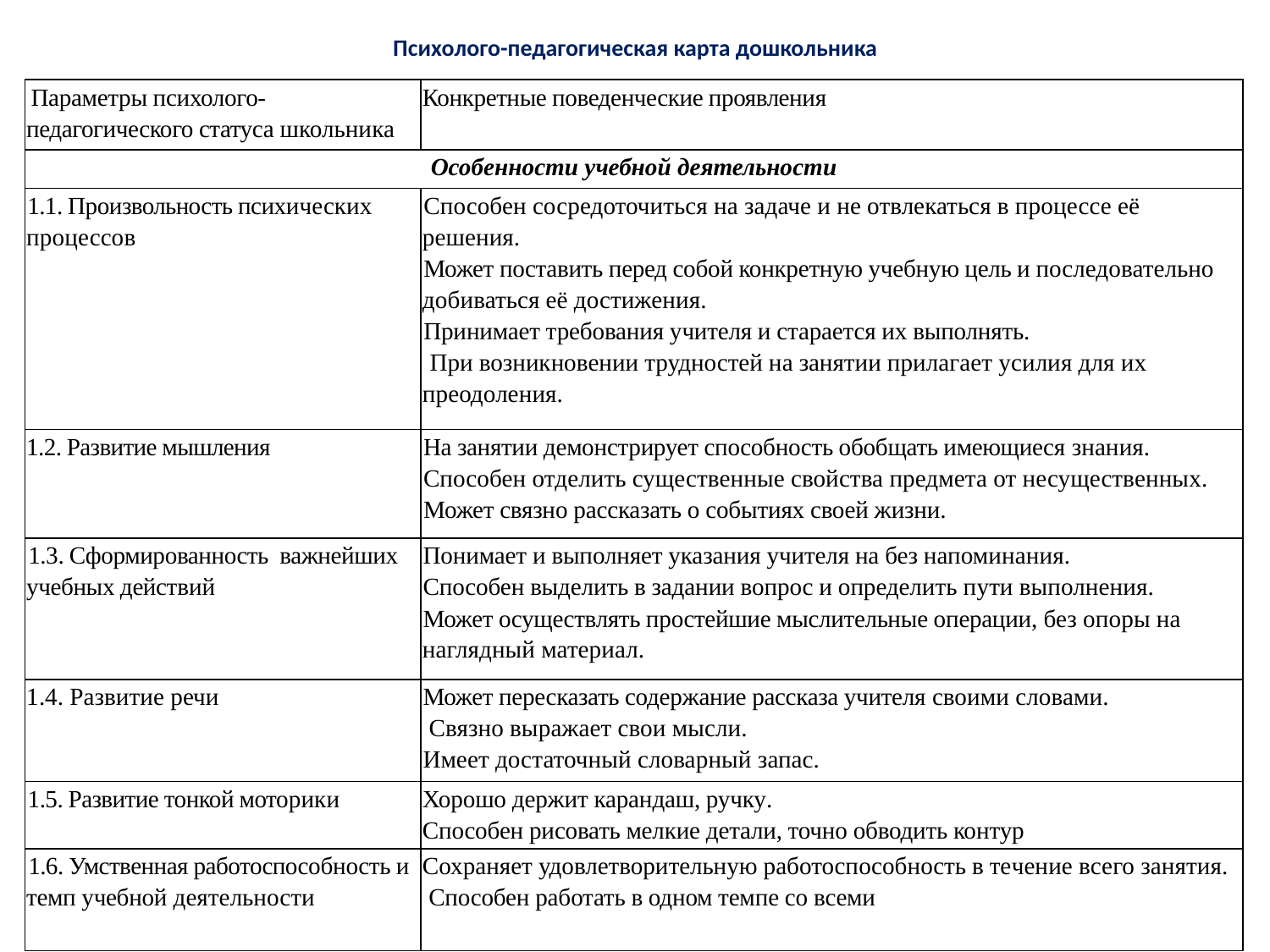

# Психолого-педагогическая карта дошкольника
| Параметры психолого-педагогического статуса школьника | Конкретные поведенческие проявления |
| --- | --- |
| Особенности учебной деятельности |  |
| 1.1. Произвольность психических процессов | Способен сосредоточиться на задаче и не отвлекаться в процессе её решения. Может поставить перед собой конкретную учебную цель и последовательно добиваться её достижения. Принимает требования учителя и старается их выполнять. При возникновении трудностей на занятии прилагает усилия для их преодоления. |
| 1.2. Развитие мышления | На занятии демонстрирует способность обобщать имеющиеся знания. Способен отделить существенные свойства предмета от несущественных. Может связно рассказать о событиях своей жизни. |
| 1.3. Сформированность важнейших учебных действий | Понимает и выполняет указания учителя на без напоминания. Способен выделить в задании вопрос и определить пути выполнения. Может осуществлять простейшие мыслительные операции, без опоры на наглядный материал. |
| 1.4. Развитие речи | Может пересказать содержание рассказа учителя своими словами. Связно выражает свои мысли. Имеет достаточный словарный запас. |
| 1.5. Развитие тонкой моторики | Хорошо держит карандаш, ручку. Способен рисовать мелкие детали, точно обводить контур |
| 1.6. Умственная работоспособность и темп учебной деятельности | Сохраняет удовлетворительную работоспособность в течение всего занятия. Способен работать в одном темпе со всеми |